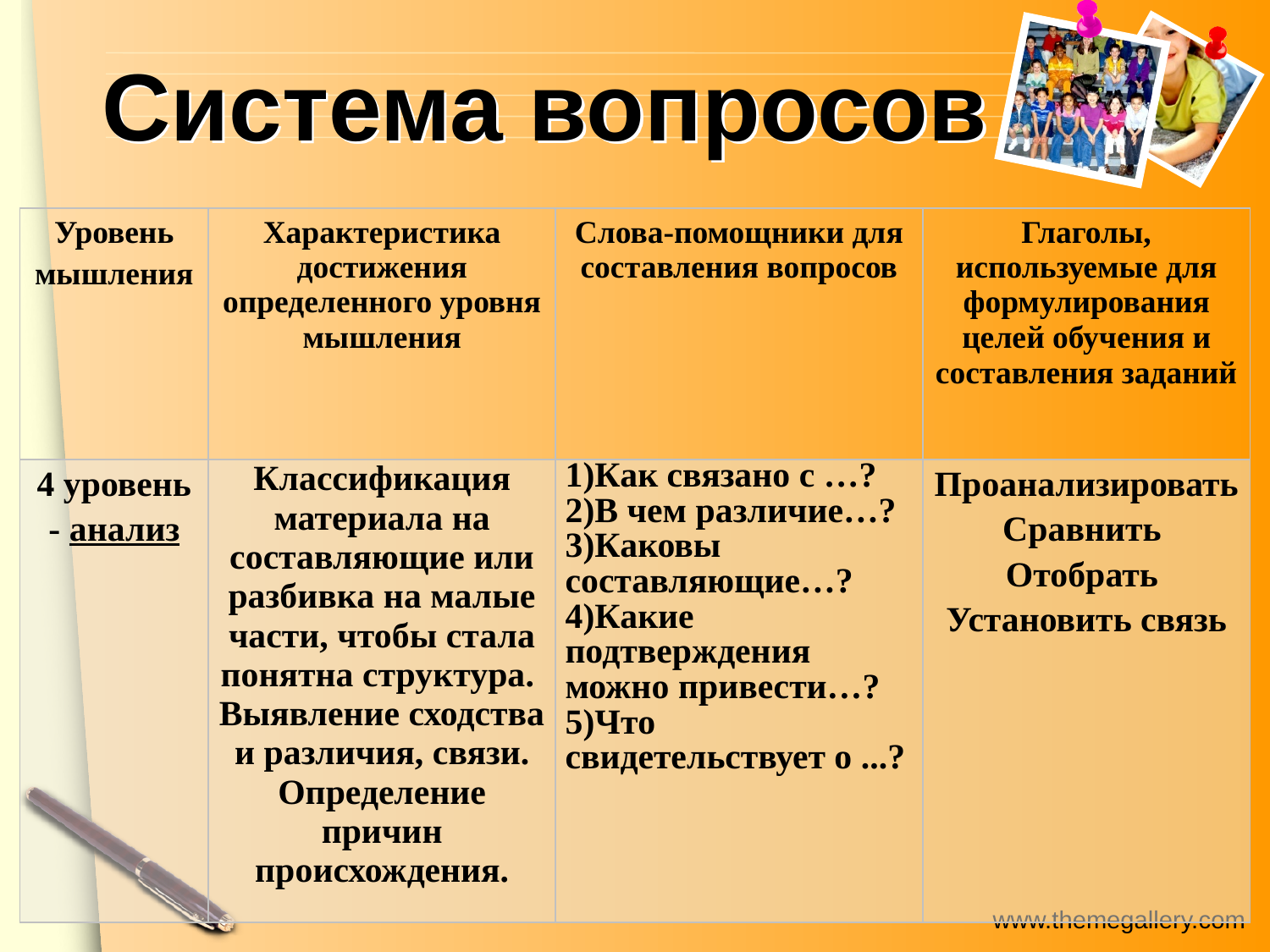

# Система вопросов
| Уровень мышления | Характеристика достижения определенного уровня мышления | Слова-помощники для составления вопросов | Глаголы, используемые для формулирования целей обучения и составления заданий |
| --- | --- | --- | --- |
| 4 уровень - анализ | Классификация материала на составляющие или разбивка на малые части, чтобы стала понятна структура. Выявление сходства и различия, связи. Определение причин происхождения. | 1)Как связано с …? 2)В чем различие…? 3)Каковы составляющие…? 4)Какие подтверждения можно привести…? 5)Что свидетельствует о ...? | Проанализировать Сравнить Отобрать Установить связь |